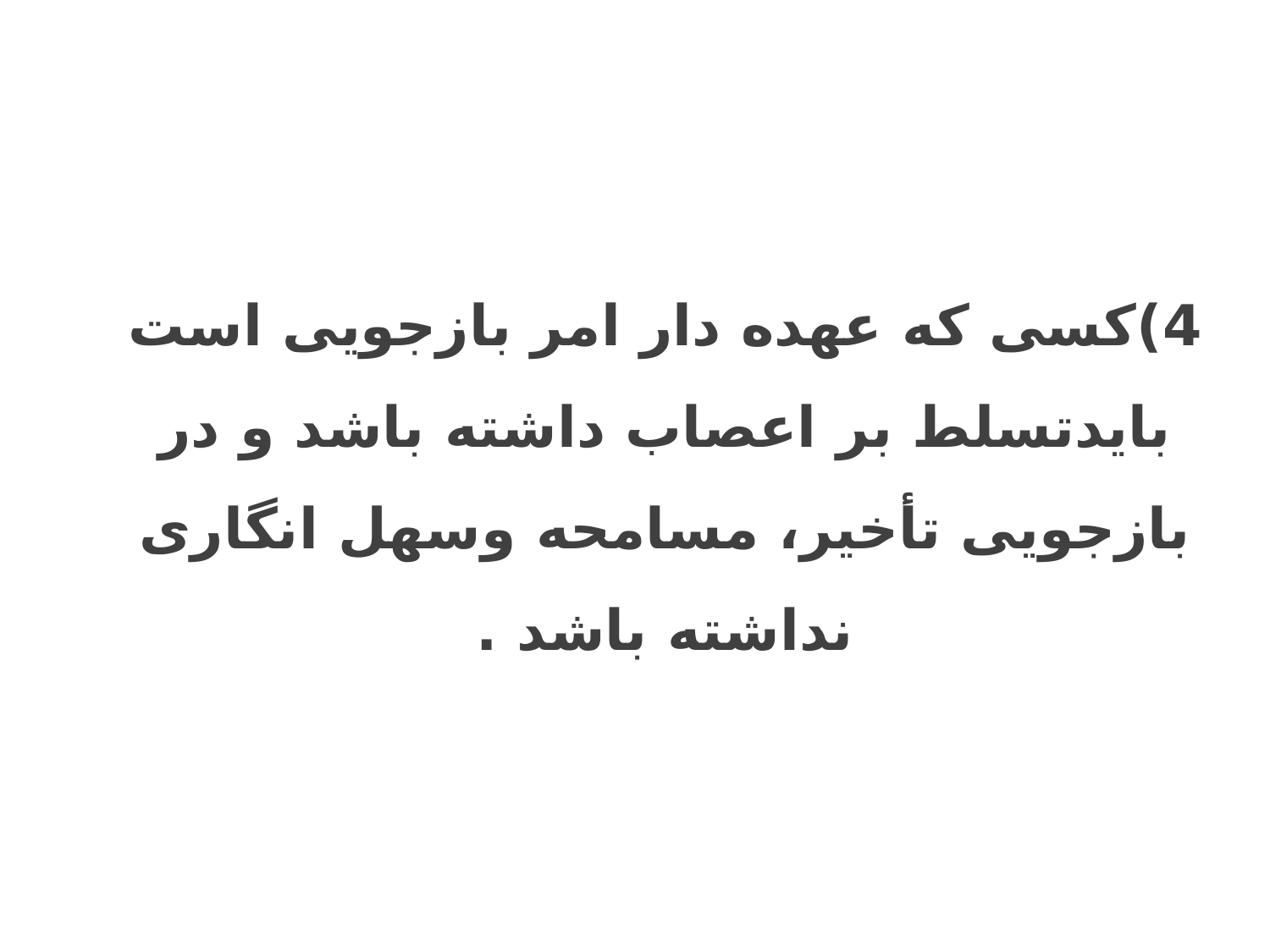

4)کسی که عهده دار امر بازجویی است بایدتسلط بر اعصاب داشته باشد و در بازجویی تأخیر، مسامحه وسهل انگاری نداشته باشد .